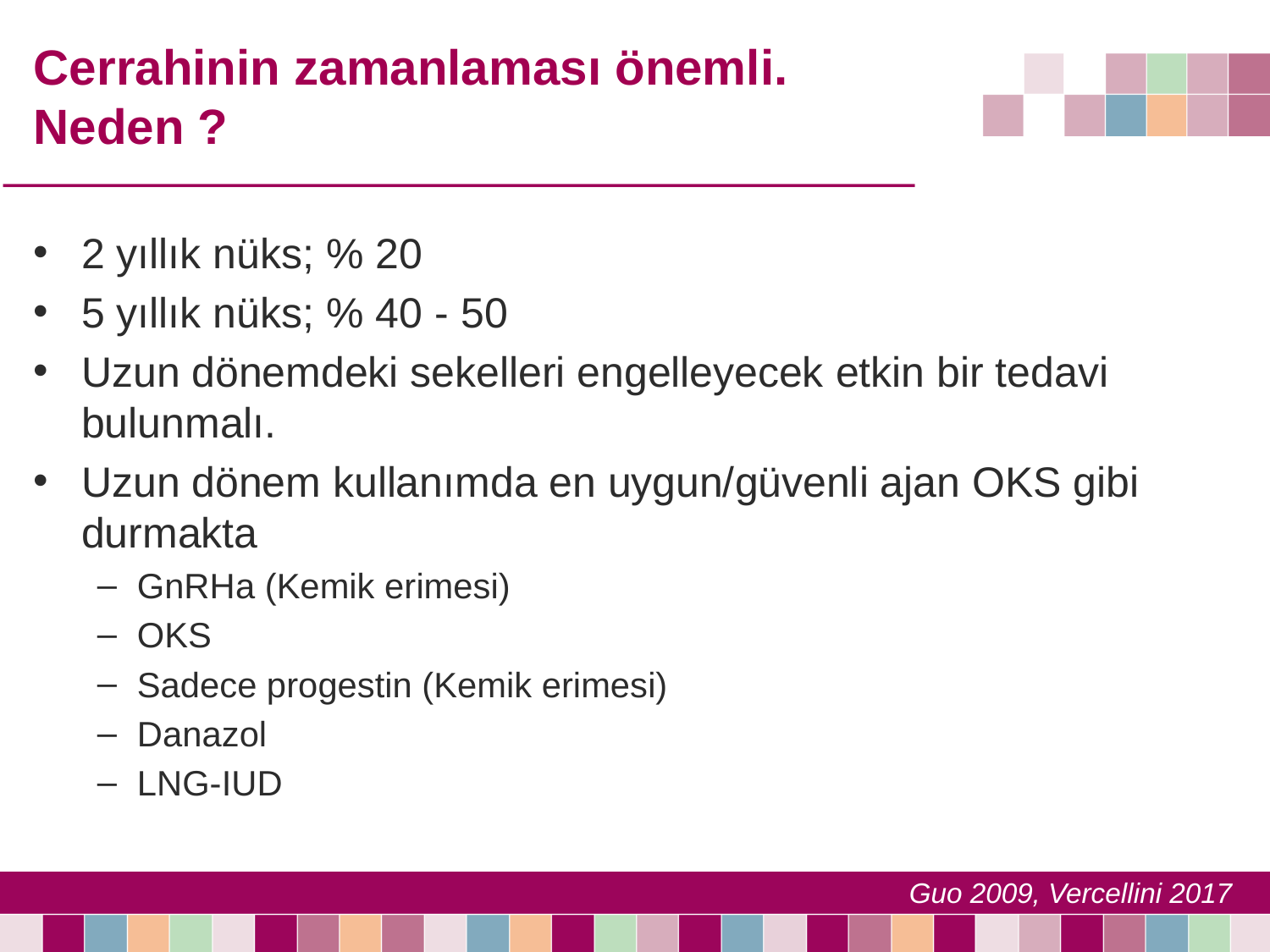

# Cerrahinin zamanlaması önemli.  Neden ?
2 yıllık nüks; % 20
5 yıllık nüks; % 40 - 50
Uzun dönemdeki sekelleri engelleyecek etkin bir tedavi bulunmalı.
Uzun dönem kullanımda en uygun/güvenli ajan OKS gibi durmakta
GnRHa (Kemik erimesi)
OKS
Sadece progestin (Kemik erimesi)
Danazol
LNG-IUD

Guo 2009, Vercellini 2017